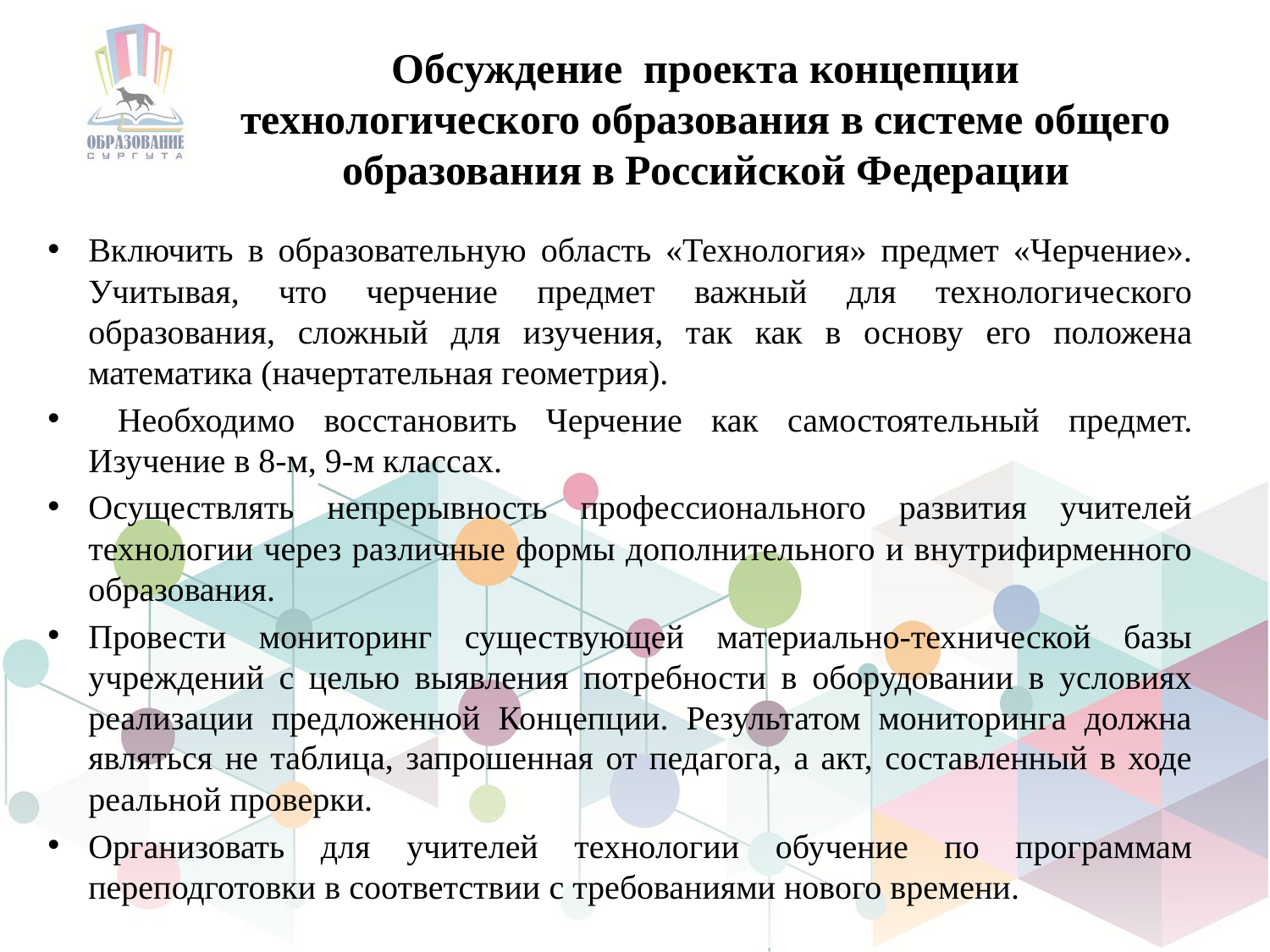

# Обсуждение  проекта концепции технологического образования в системе общего образования в Российской Федерации
Включить в образовательную область «Технология» предмет «Черчение». Учитывая, что черчение предмет важный для технологического образования, сложный для изучения, так как в основу его положена математика (начертательная геометрия).
 Необходимо восстановить Черчение как самостоятельный предмет. Изучение в 8-м, 9-м классах.
Осуществлять непрерывность профессионального развития учителей технологии через различные формы дополнительного и внутрифирменного образования.
Провести мониторинг существующей материально-технической базы учреждений с целью выявления потребности в оборудовании в условиях реализации предложенной Концепции. Результатом мониторинга должна являться не таблица, запрошенная от педагога, а акт, составленный в ходе реальной проверки.
Организовать для учителей технологии обучение по программам переподготовки в соответствии с требованиями нового времени.